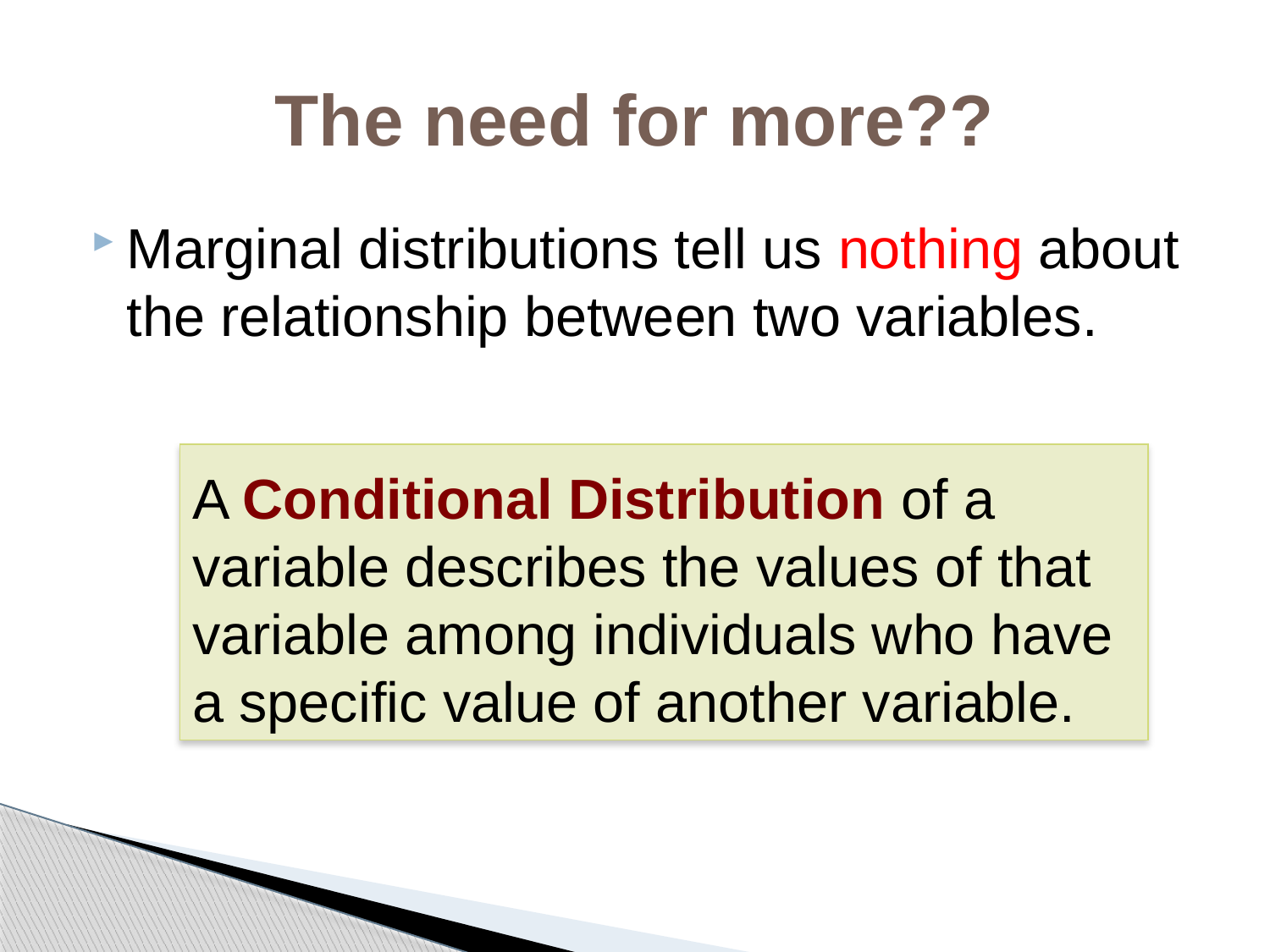

# The need for more??
Marginal distributions tell us nothing about the relationship between two variables.

A Conditional Distribution of a variable describes the values of that variable among individuals who have a specific value of another variable.